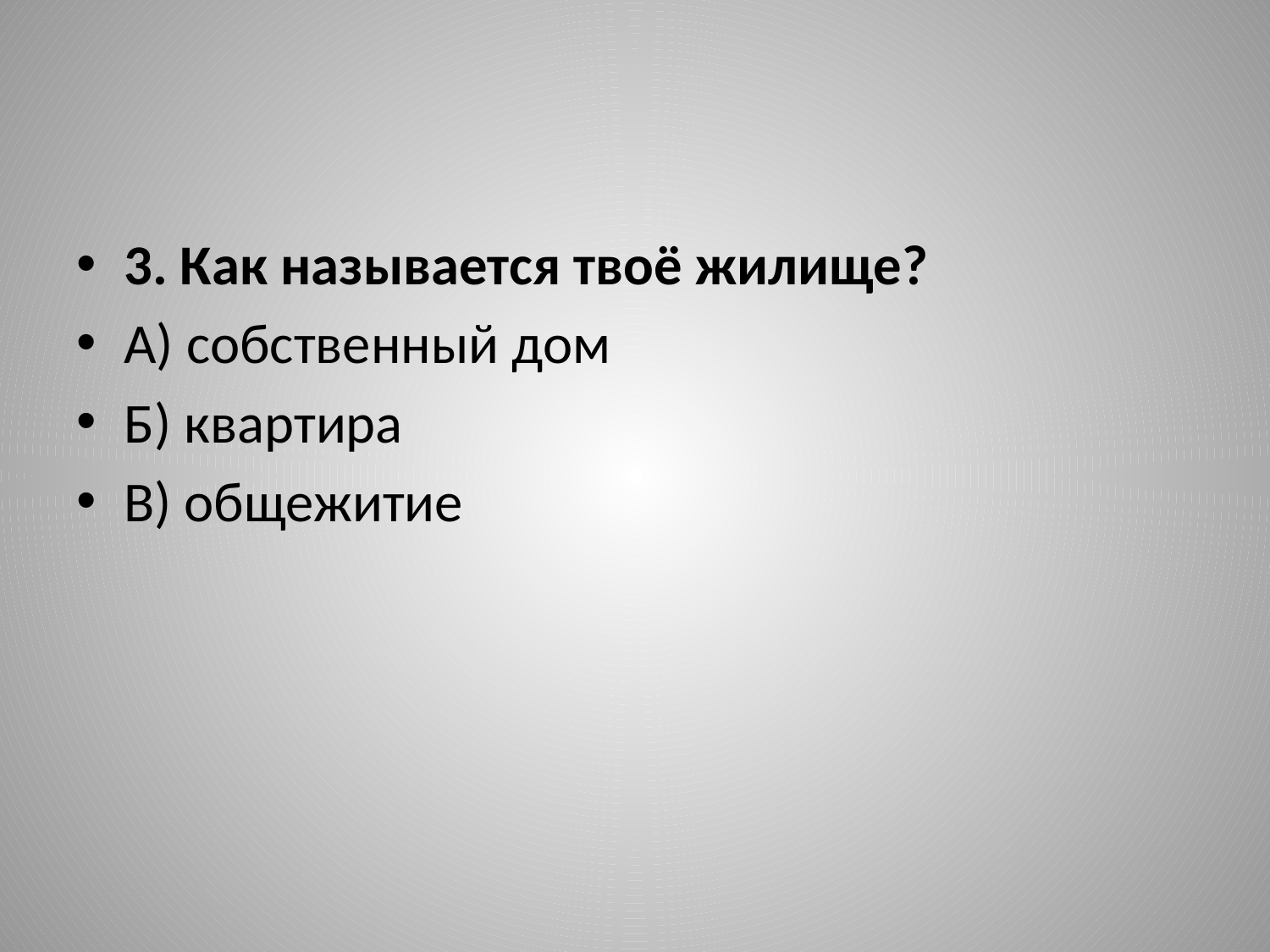

#
3. Как называется твоё жилище?
А) собственный дом
Б) квартира
В) общежитие